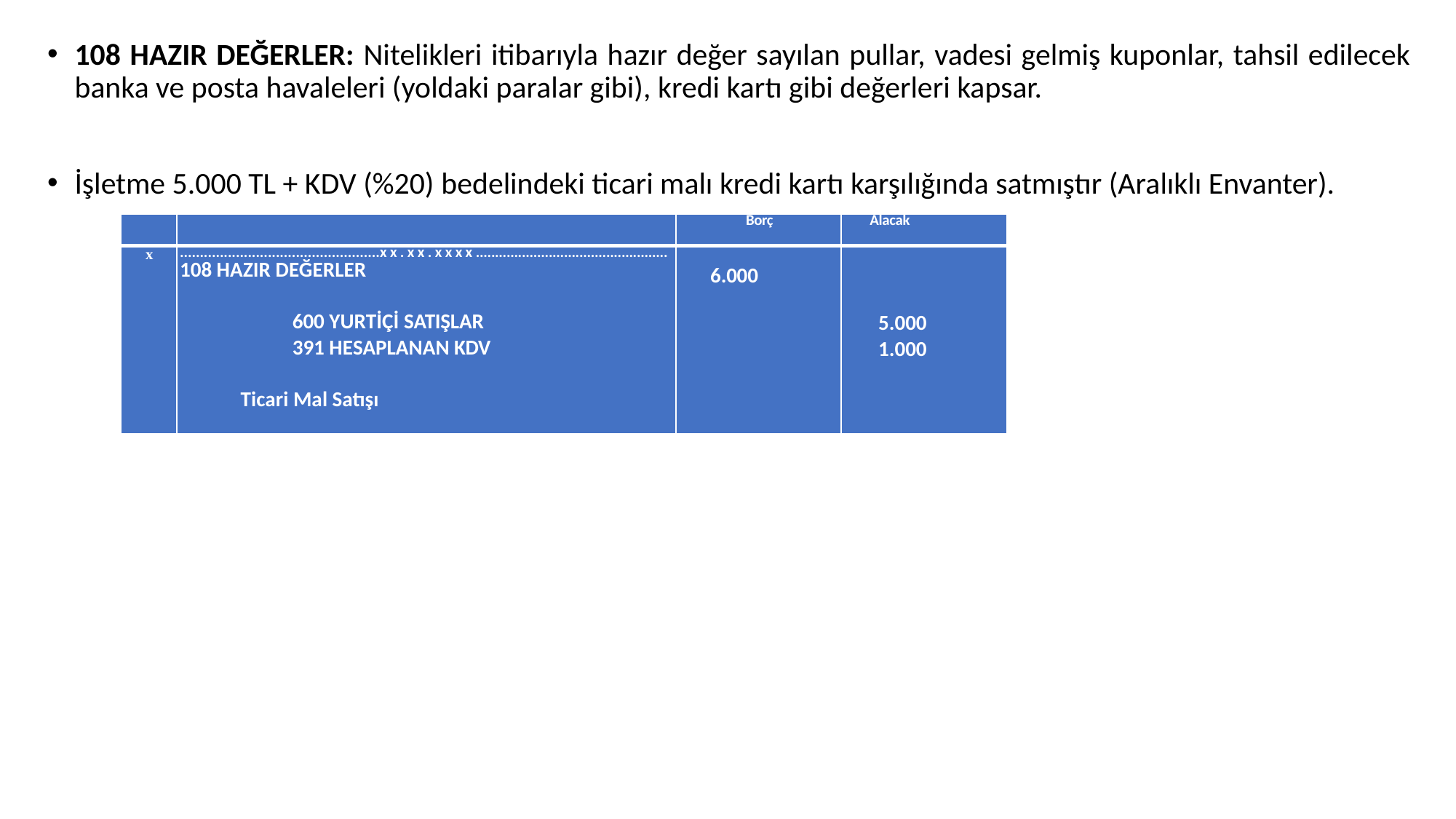

108 HAZIR DEĞERLER: Nitelikleri itibarıyla hazır değer sayılan pullar, vadesi gelmiş kuponlar, tahsil edilecek banka ve posta havaleleri (yoldaki paralar gibi), kredi kartı gibi değerleri kapsar.

İşletme 5.000 TL + KDV (%20) bedelindeki ticari malı kredi kartı karşılığında satmıştır (Aralıklı Envanter).

|  |  | Borç | Alacak |
| --- | --- | --- | --- |
| x | ..................................................xx.xx.xxxx..................................................108 HAZIR DEĞERLER    600 YURTİÇİ SATIŞLAR 391 HESAPLANAN KDV Ticari Mal Satışı | 6.000 | 5.000 1.000 |